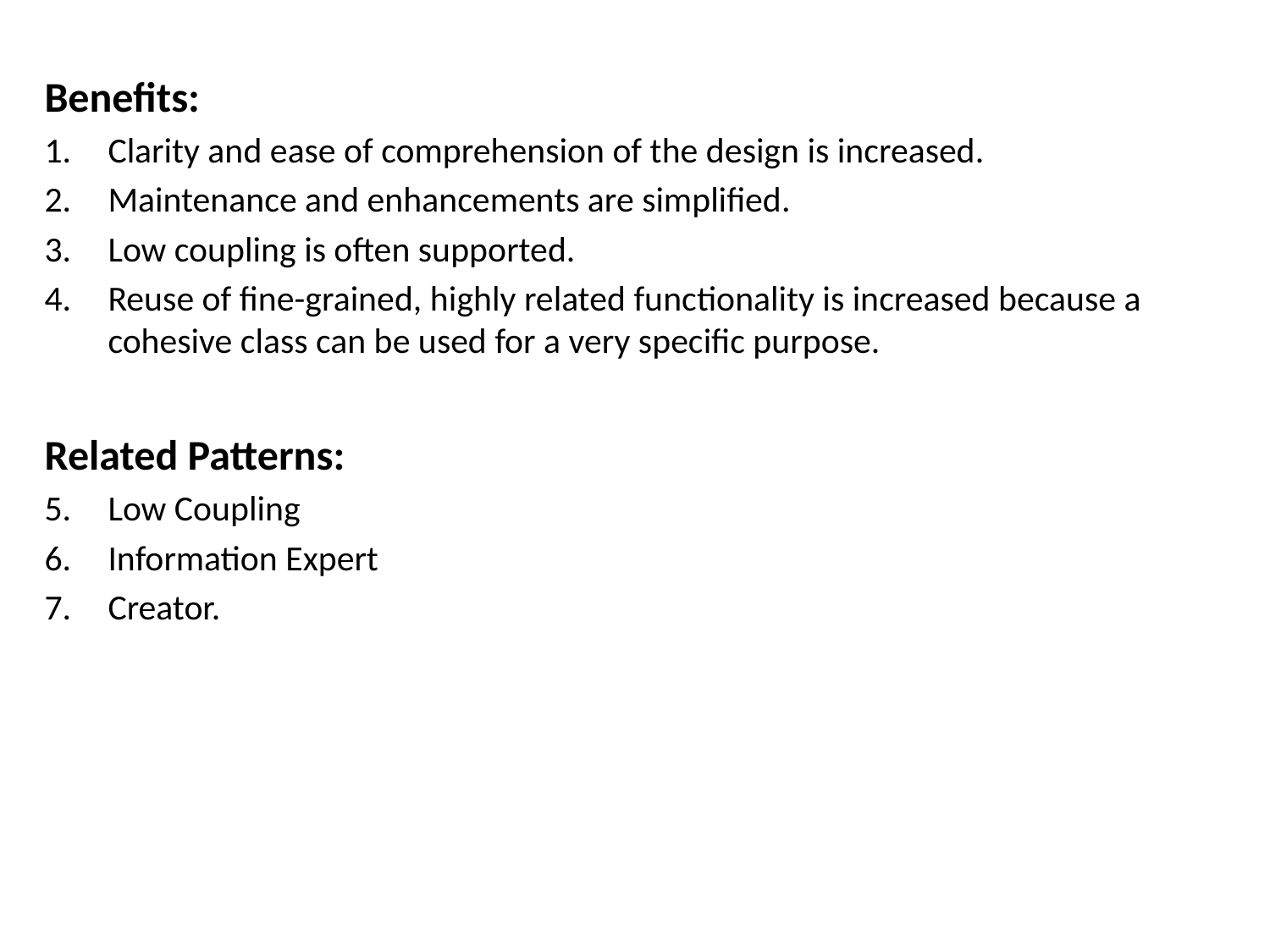

Benefits:
Clarity and ease of comprehension of the design is increased.
Maintenance and enhancements are simplified.
Low coupling is often supported.
Reuse of fine-grained, highly related functionality is increased because a cohesive class can be used for a very specific purpose.

Related Patterns:
Low Coupling
Information Expert
Creator.